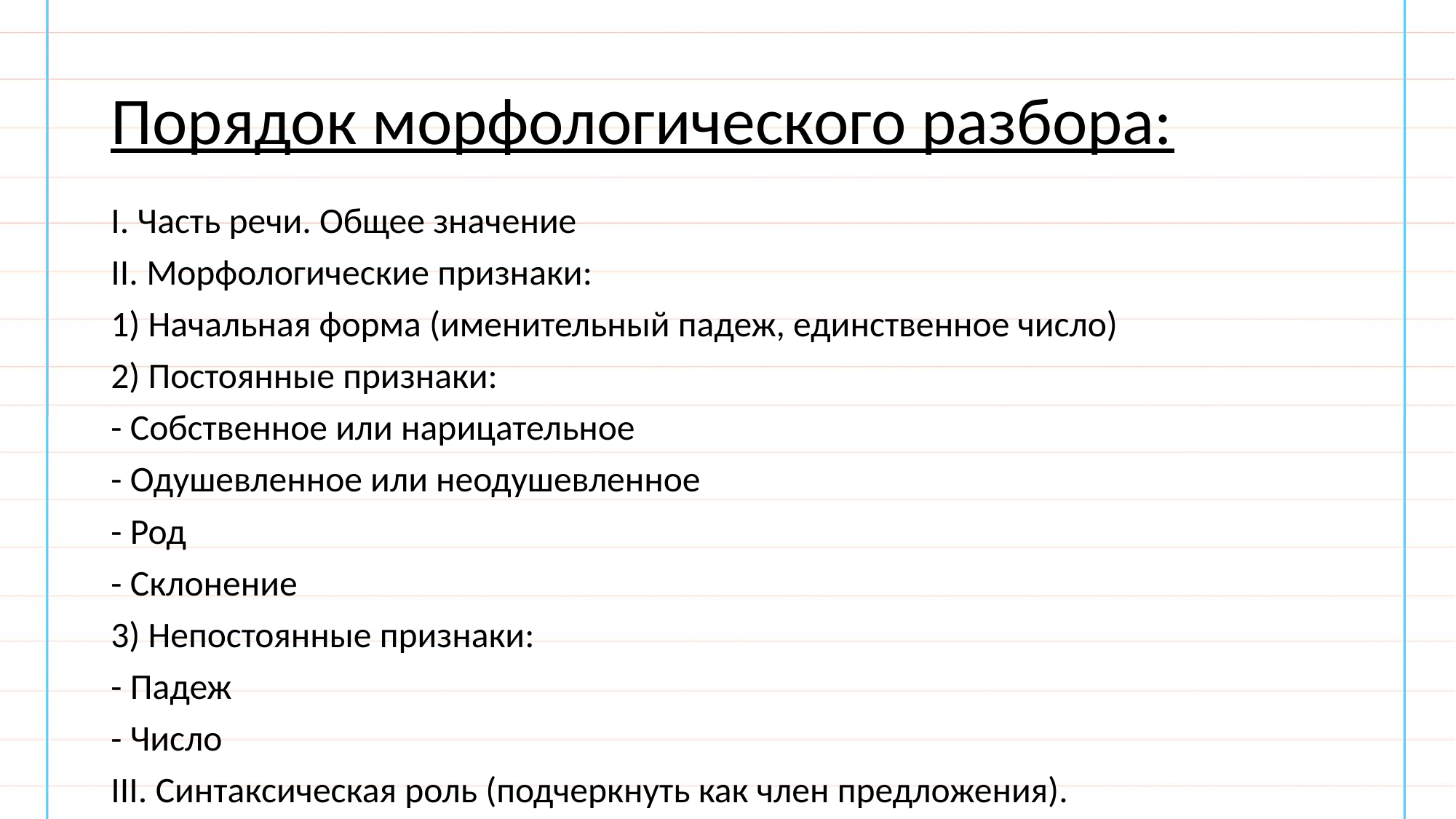

# Порядок морфологического разбора:
I. Часть речи. Общее значение
II. Морфологические признаки:
1) Начальная форма (именительный падеж, единственное число)
2) Постоянные признаки:
- Собственное или нарицательное
- Одушевленное или неодушевленное
- Род
- Склонение
3) Непостоянные признаки:
- Падеж
- Число
III. Синтаксическая роль (подчеркнуть как член предложения).